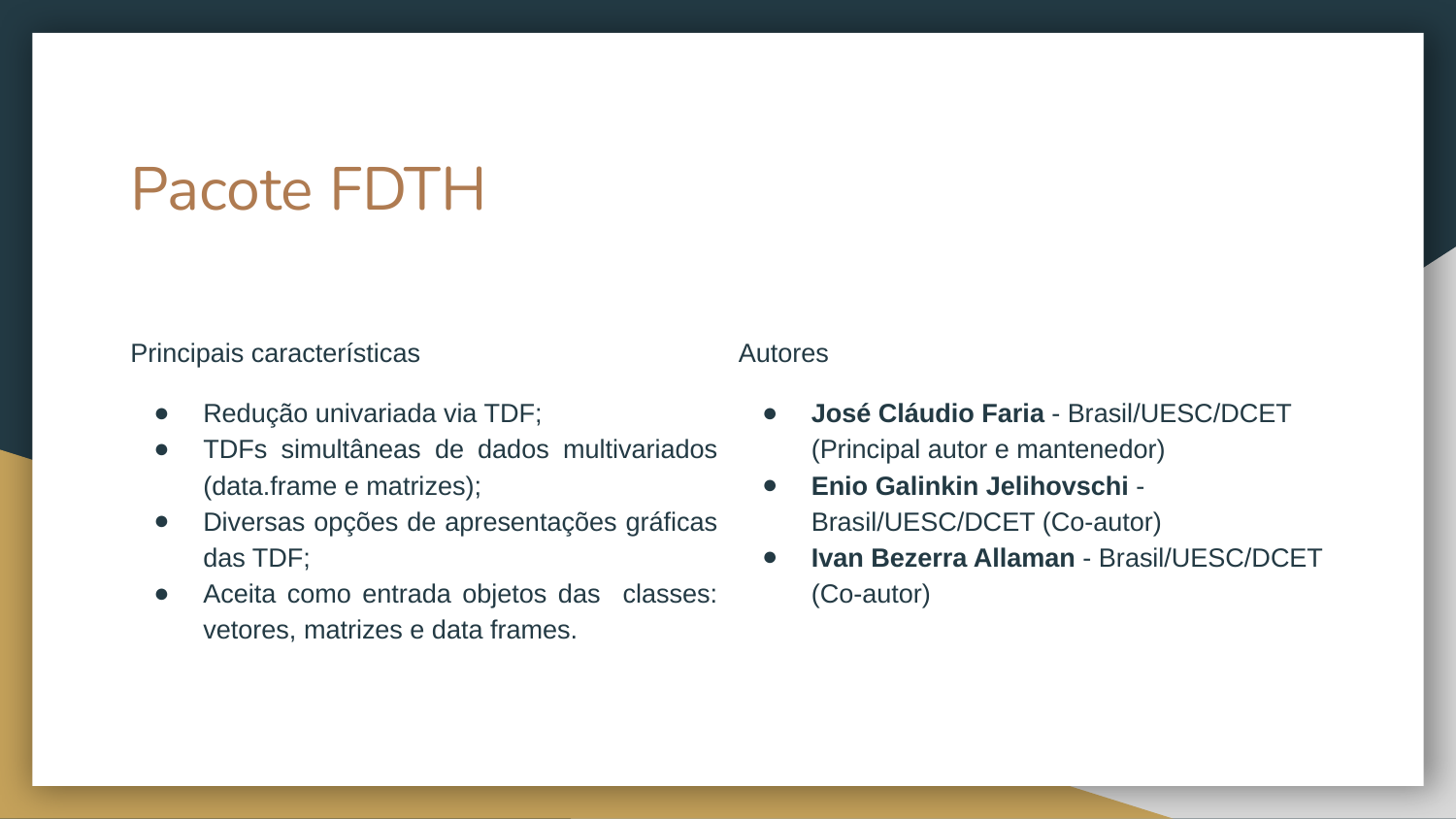

# Pacote FDTH
Principais características
Redução univariada via TDF;
TDFs simultâneas de dados multivariados (data.frame e matrizes);
Diversas opções de apresentações gráficas das TDF;
Aceita como entrada objetos das  classes: vetores, matrizes e data frames.
Autores
José Cláudio Faria - Brasil/UESC/DCET (Principal autor e mantenedor)
Enio Galinkin Jelihovschi - Brasil/UESC/DCET (Co-autor)
Ivan Bezerra Allaman - Brasil/UESC/DCET (Co-autor)